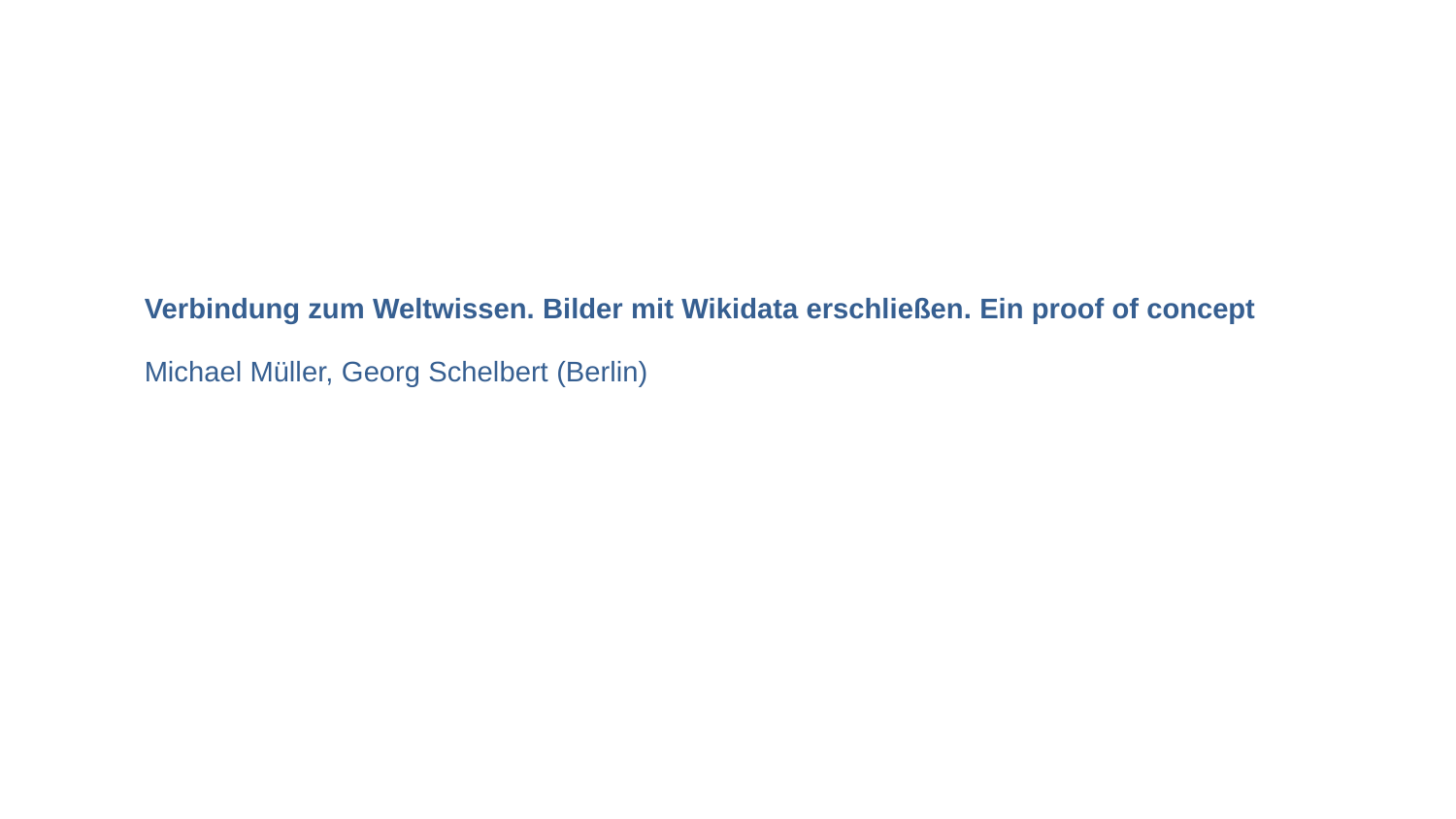

Verbindung zum Weltwissen. Bilder mit Wikidata erschließen. Ein proof of concept
Michael Müller, Georg Schelbert (Berlin)